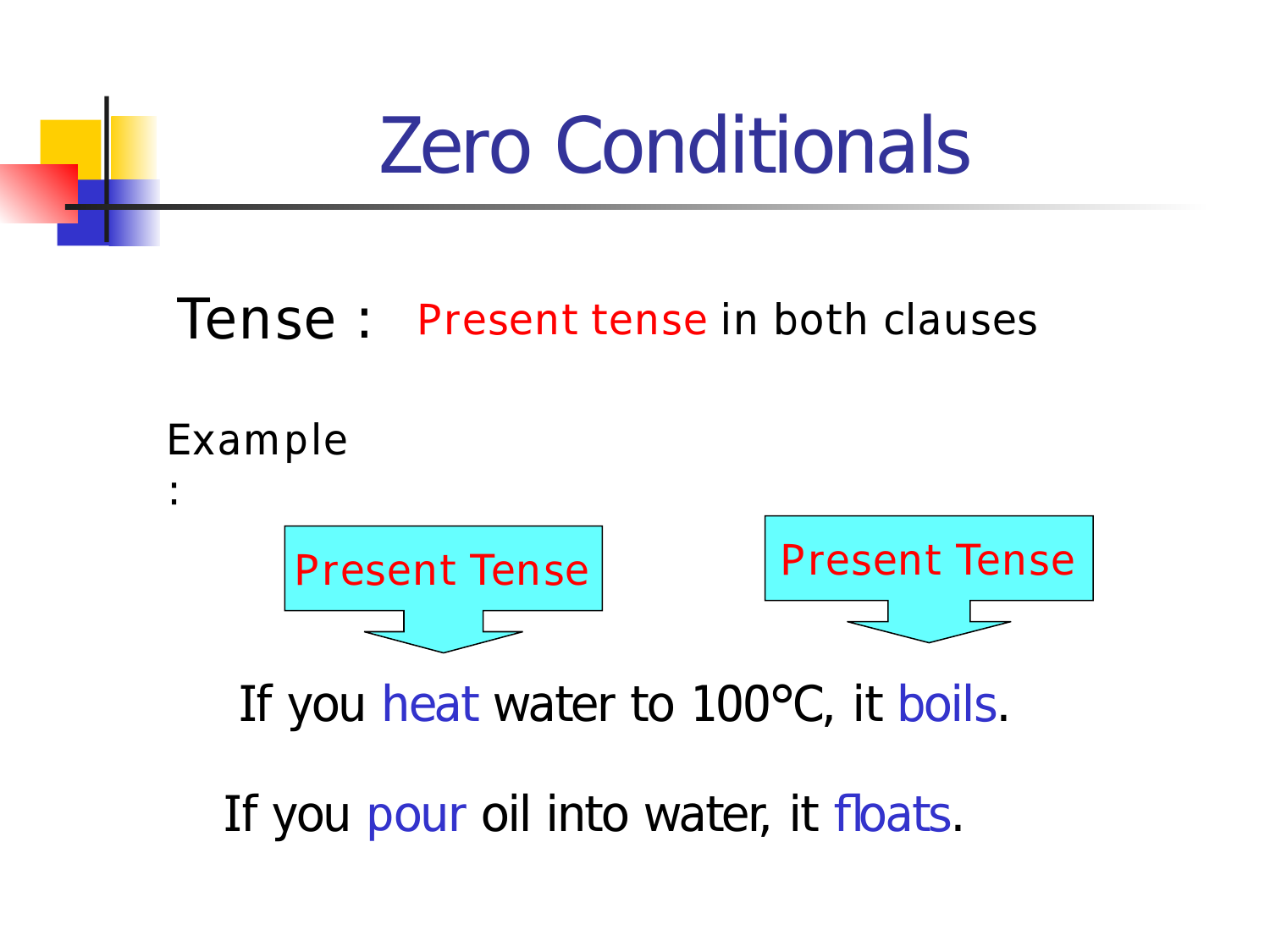

# Zero Conditionals
Tense :
Present tense in both clauses
Example :
Present Tense
Present Tense
If you heat water to 100°C, it boils.
   If you pour oil into water, it floats.